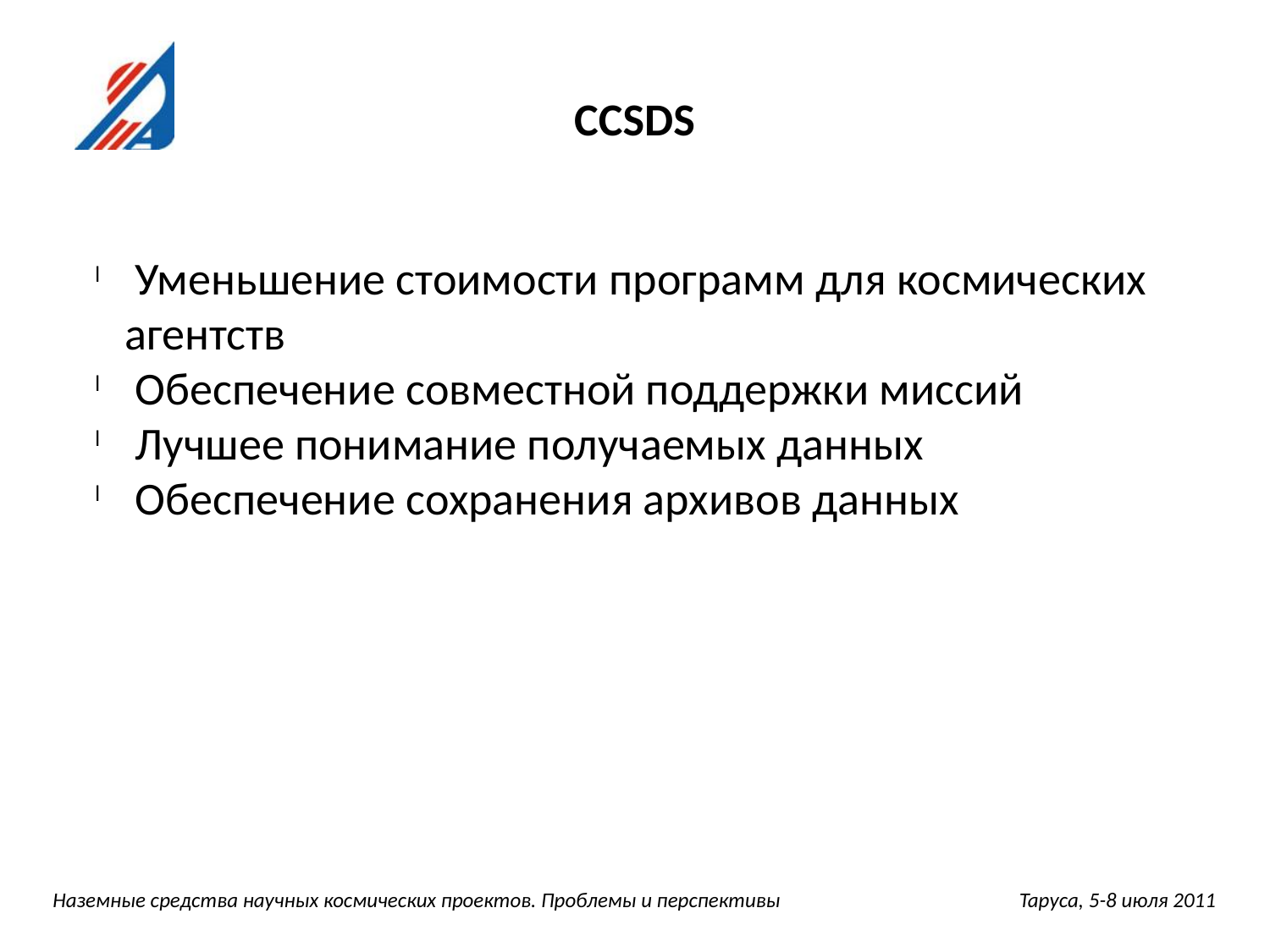

CCSDS

 Уменьшение стоимости программ для космических  агентств
 Обеспечение совместной поддержки миссий
 Лучшее понимание получаемых данных
 Обеспечение сохранения архивов данных

Наземные средства научных космических проектов. Проблемы и перспективы		                Таруса, 5-8 июля 2011